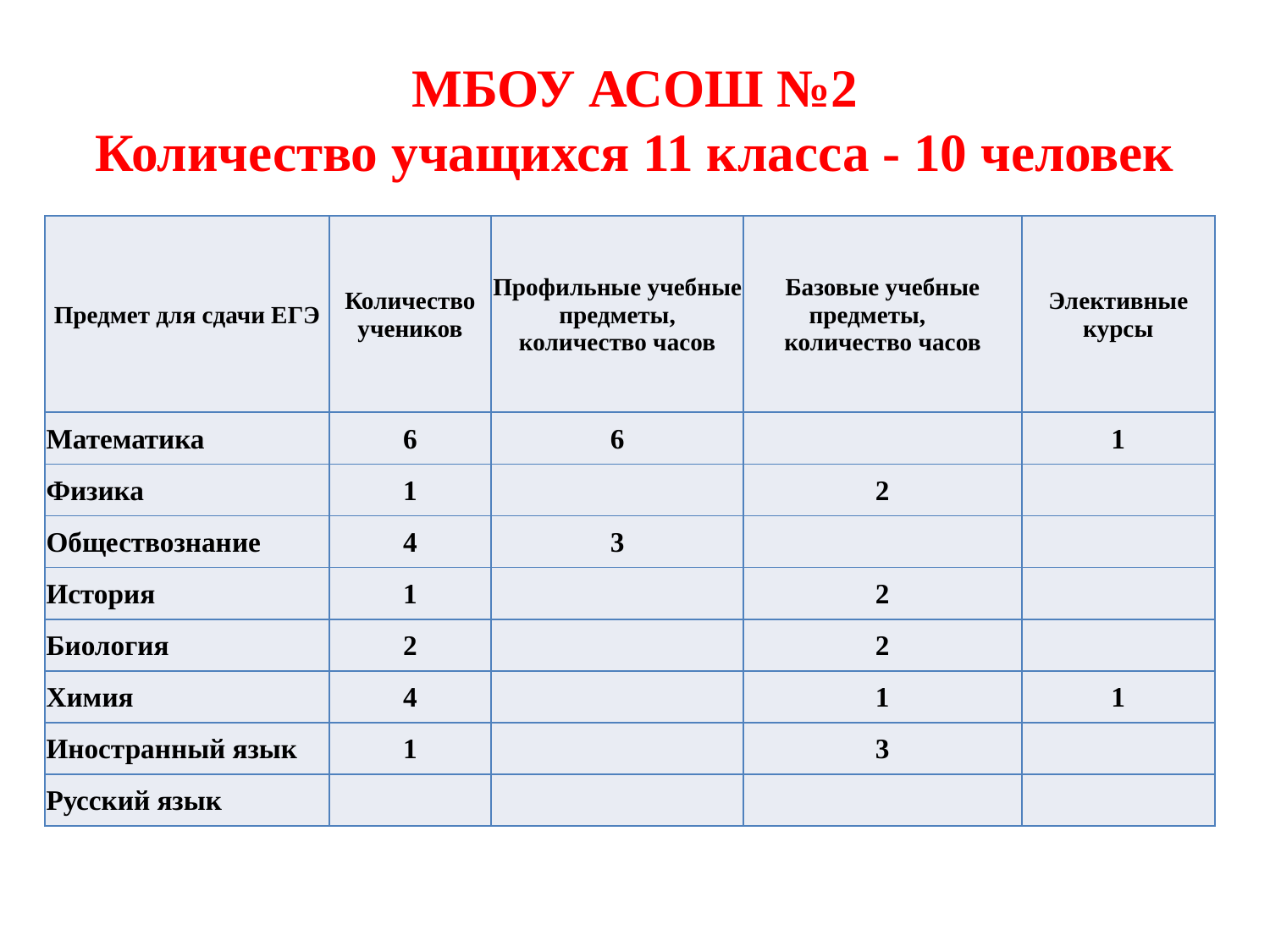

# МБОУ АСОШ №2 Количество учащихся 11 класса - 10 человек
| Предмет для сдачи ЕГЭ | Количество учеников | Профильные учебные предметы, количество часов | Базовые учебные предметы, количество часов | Элективные курсы |
| --- | --- | --- | --- | --- |
| Математика | 6 | 6 |  | 1 |
| Физика | 1 |  | 2 |  |
| Обществознание | 4 | 3 |  |  |
| История | 1 |  | 2 |  |
| Биология | 2 |  | 2 |  |
| Химия | 4 |  | 1 | 1 |
| Иностранный язык | 1 |  | 3 |  |
| Русский язык |  |  |  |  |